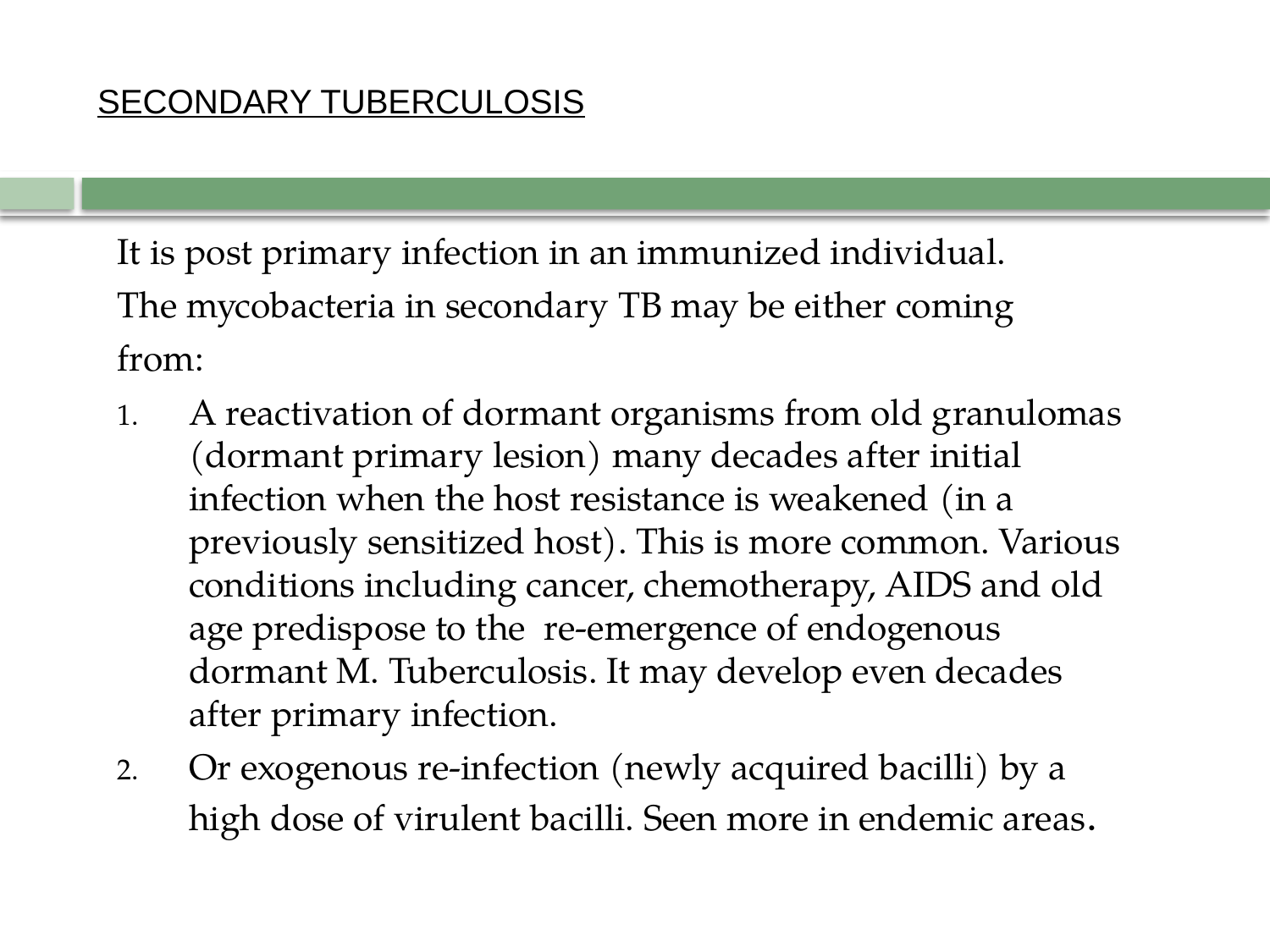

# SECONDARY TUBERCULOSIS
It is post primary infection in an immunized individual.
The mycobacteria in secondary TB may be either coming
from:
A reactivation of dormant organisms from old granulomas (dormant primary lesion) many decades after initial infection when the host resistance is weakened (in a previously sensitized host). This is more common. Various conditions including cancer, chemotherapy, AIDS and old age predispose to the  re-emergence of endogenous dormant M. Tuberculosis. It may develop even decades after primary infection.
Or exogenous re-infection (newly acquired bacilli) by a high dose of virulent bacilli. Seen more in endemic areas.